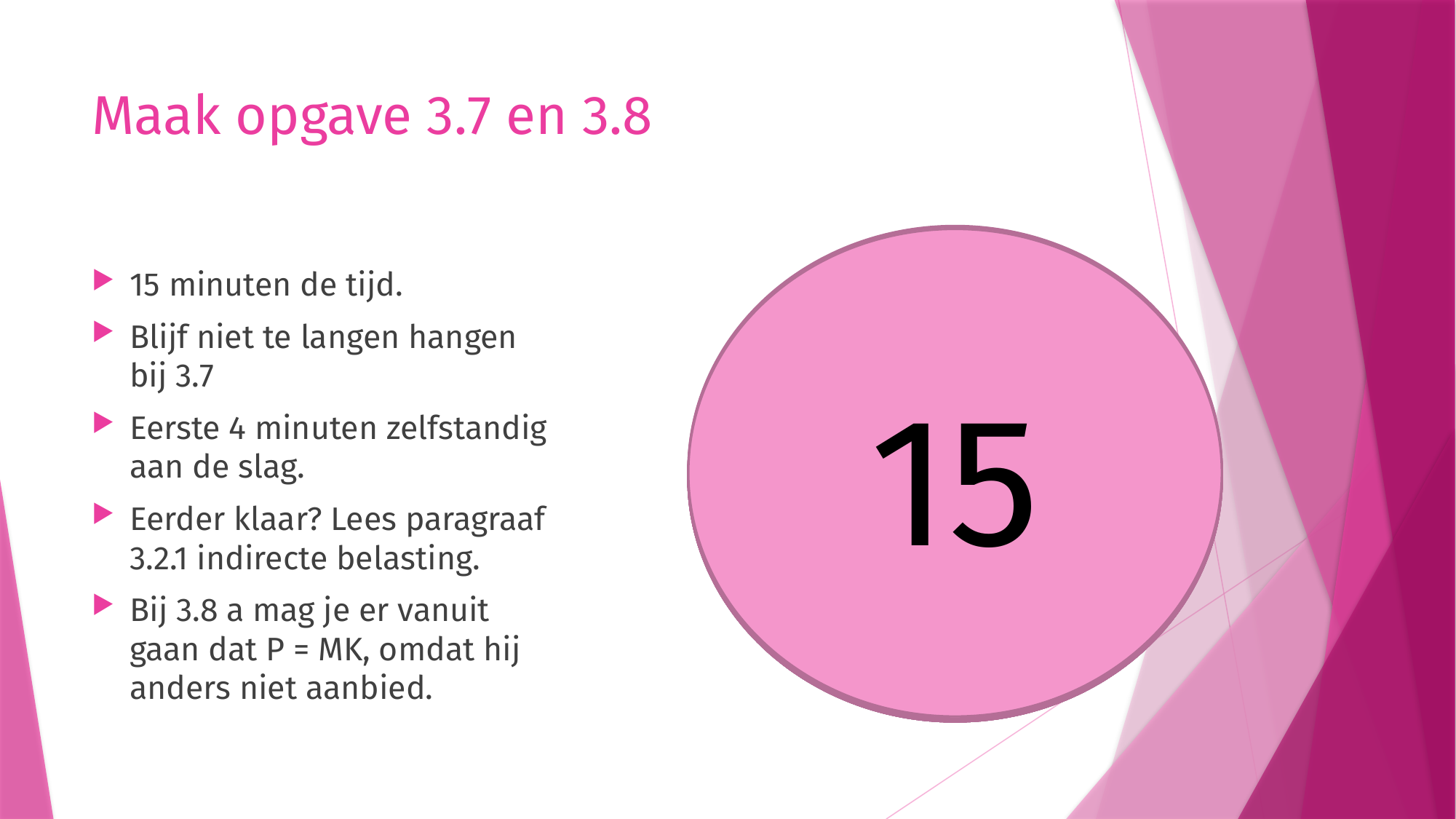

# Maak opgave 3.7 en 3.8
11
12
15
10
14
13
9
8
5
6
7
4
3
1
2
15 minuten de tijd.
Blijf niet te langen hangen bij 3.7
Eerste 4 minuten zelfstandig aan de slag.
Eerder klaar? Lees paragraaf 3.2.1 indirecte belasting.
Bij 3.8 a mag je er vanuit gaan dat P = MK, omdat hij anders niet aanbied.